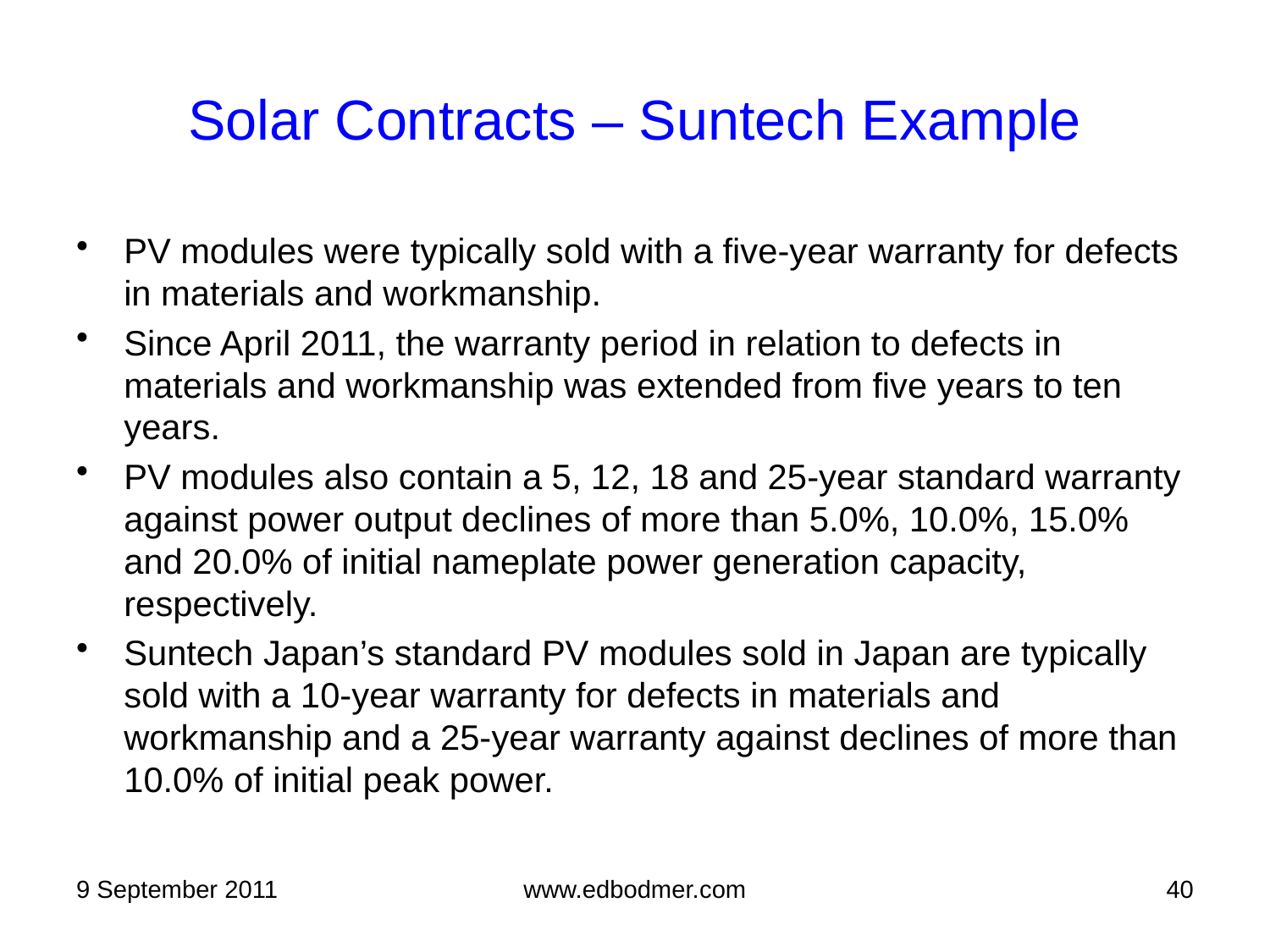

# Solar Contracts – Suntech Example
PV modules were typically sold with a five-year warranty for defects in materials and workmanship.
Since April 2011, the warranty period in relation to defects in materials and workmanship was extended from five years to ten years.
PV modules also contain a 5, 12, 18 and 25-year standard warranty against power output declines of more than 5.0%, 10.0%, 15.0% and 20.0% of initial nameplate power generation capacity, respectively.
Suntech Japan’s standard PV modules sold in Japan are typically sold with a 10-year warranty for defects in materials and workmanship and a 25-year warranty against declines of more than 10.0% of initial peak power.
9 September 2011
www.edbodmer.com
40